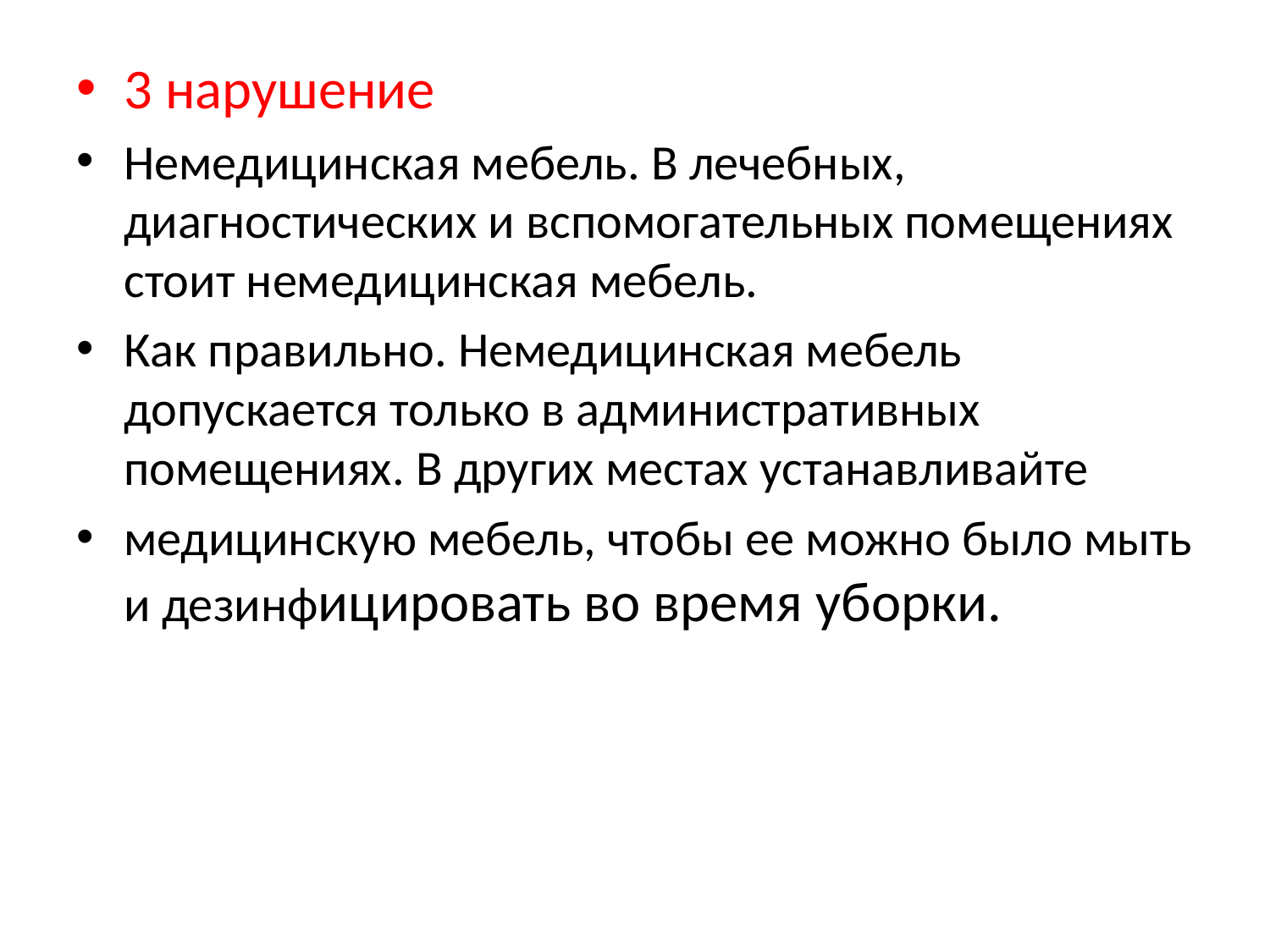

3 нарушение
Немедицинская мебель. В лечебных, диагностических и вспомогательных помещениях стоит немедицинская мебель.
Как правильно. Немедицинская мебель допускается только в административных помещениях. В других местах устанавливайте
медицинскую мебель, чтобы ее можно было мыть и дезинфицировать во время уборки.